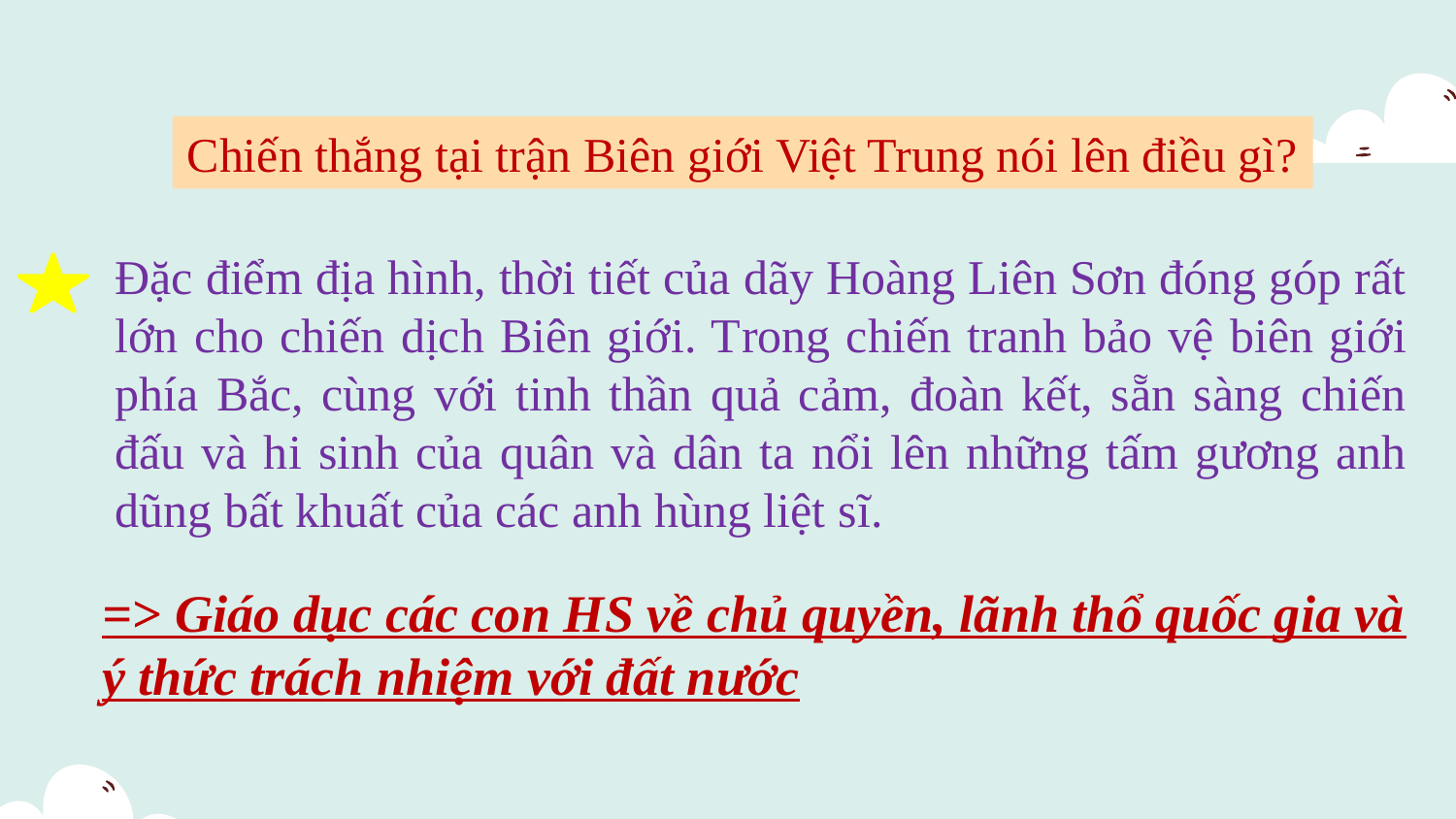

Chiến thắng tại trận Biên giới Việt Trung nói lên điều gì?
Đặc điểm địa hình, thời tiết của dãy Hoàng Liên Sơn đóng góp rất lớn cho chiến dịch Biên giới. Trong chiến tranh bảo vệ biên giới phía Bắc, cùng với tinh thần quả cảm, đoàn kết, sẵn sàng chiến đấu và hi sinh của quân và dân ta nổi lên những tấm gương anh dũng bất khuất của các anh hùng liệt sĩ.

=> Giáo dục các con HS về chủ quyền, lãnh thổ quốc gia và ý thức trách nhiệm với đất nước